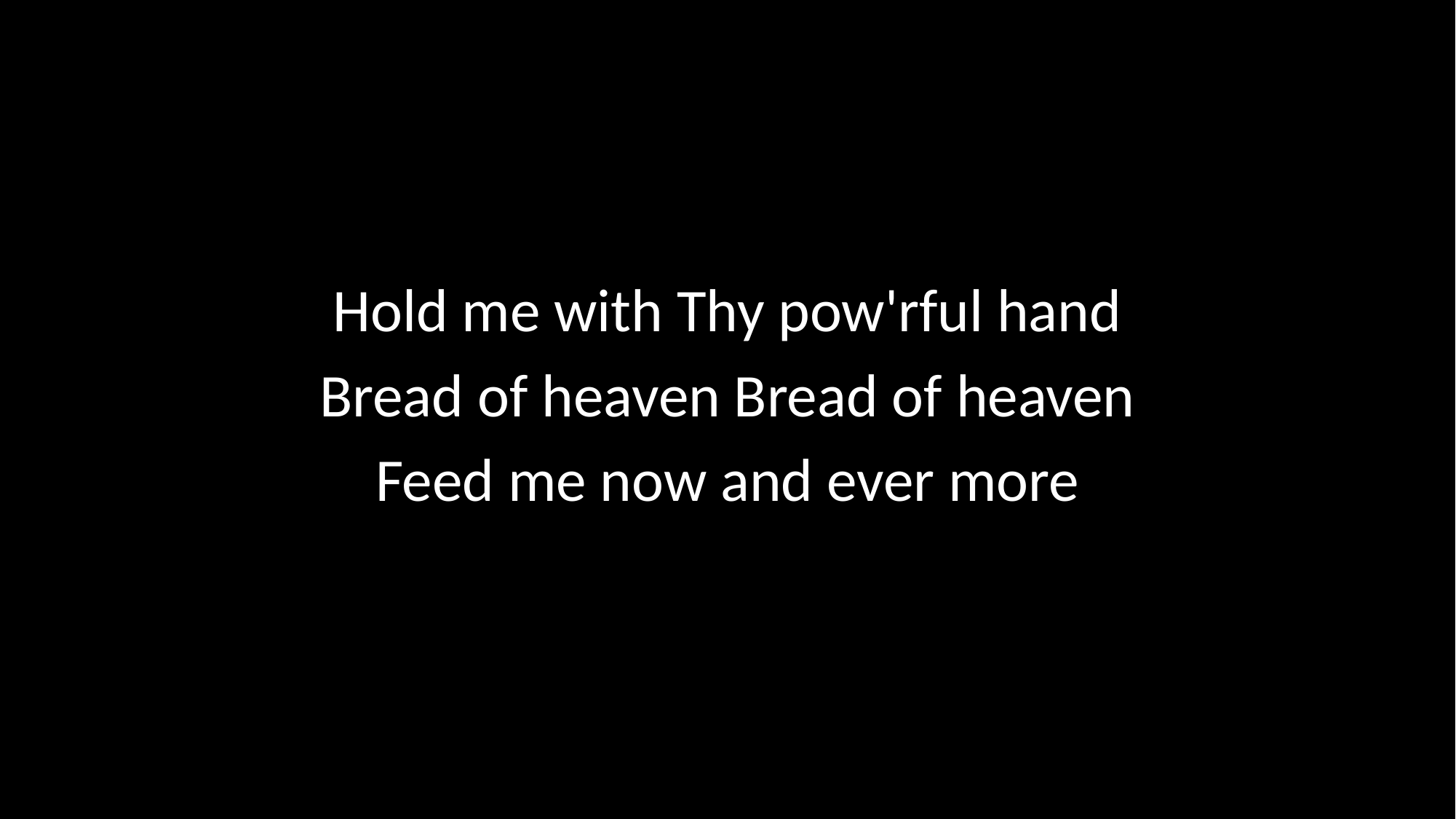

Hold me with Thy pow'rful hand
Bread of heaven Bread of heaven
Feed me now and ever more